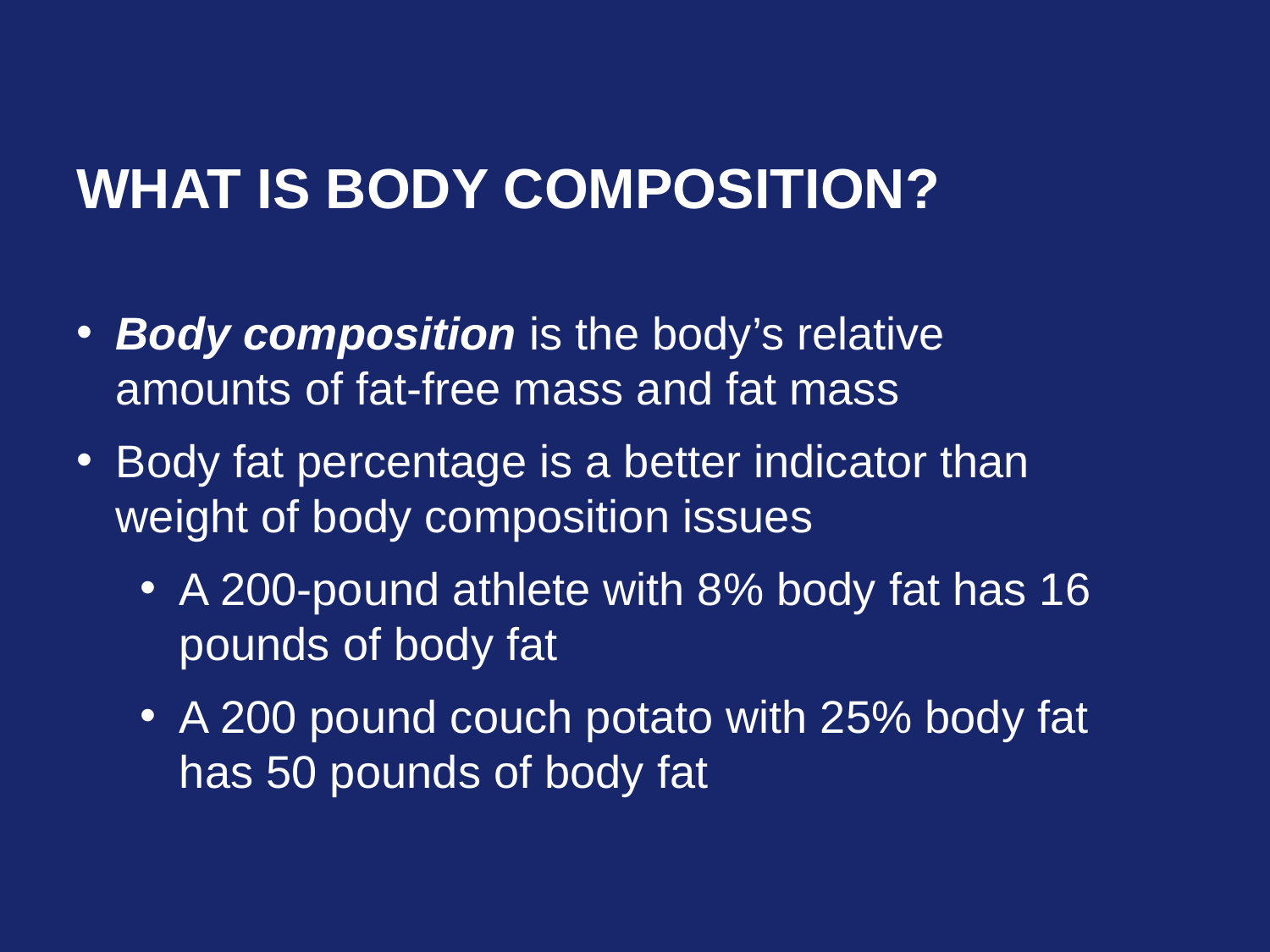

# What Is Body Composition?
Body composition is the body’s relative amounts of fat-free mass and fat mass
Body fat percentage is a better indicator than weight of body composition issues
A 200-pound athlete with 8% body fat has 16 pounds of body fat
A 200 pound couch potato with 25% body fat has 50 pounds of body fat